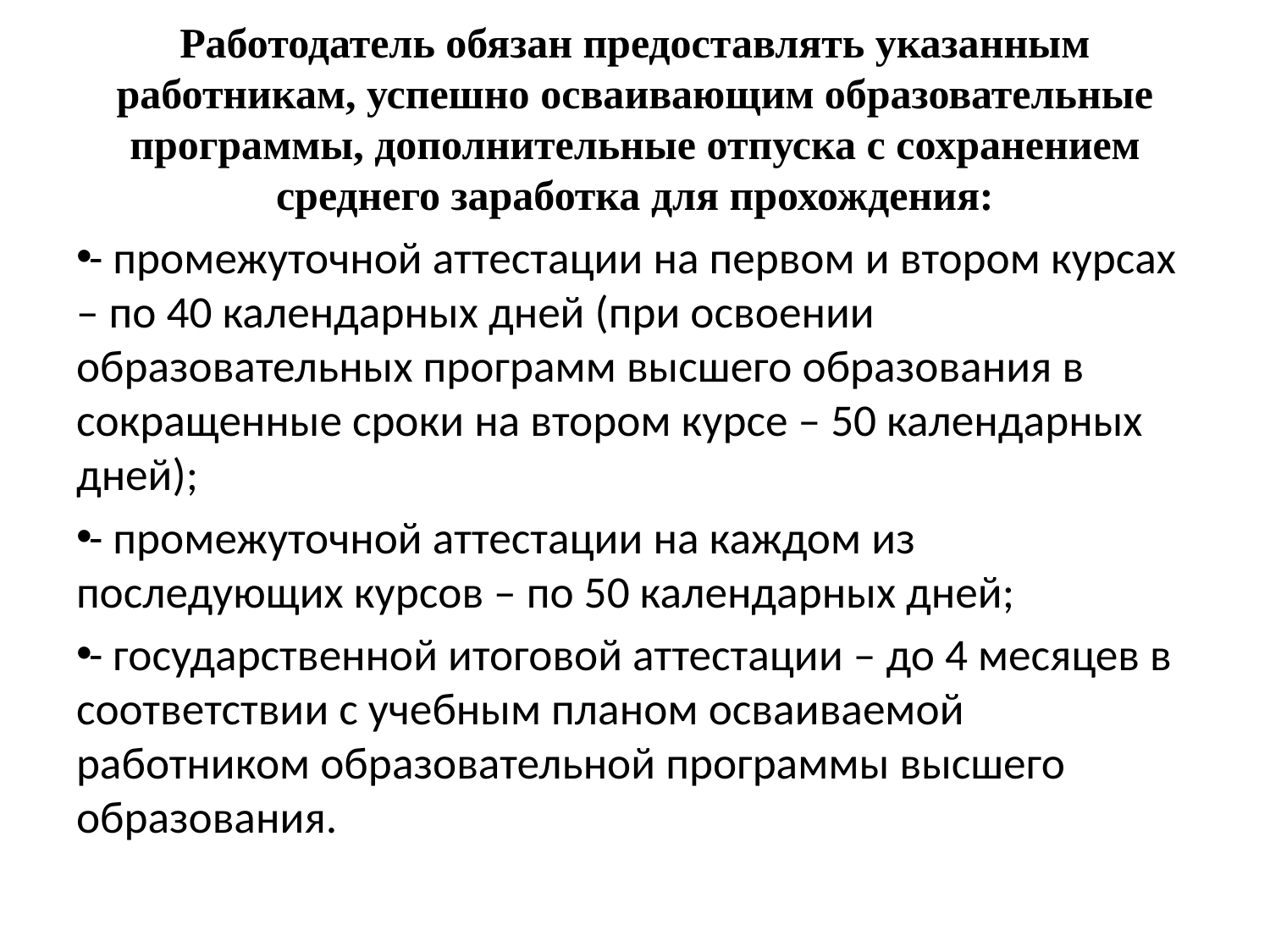

# Работодатель обязан предоставлять указанным работникам, успешно осваивающим образовательные программы, дополнительные отпуска с сохранением среднего заработка для прохождения:
- промежуточной аттестации на первом и втором курсах – по 40 календарных дней (при освоении образовательных программ высшего образования в сокращенные сроки на втором курсе – 50 календарных дней);
- промежуточной аттестации на каждом из последующих курсов – по 50 календарных дней;
- государственной итоговой аттестации – до 4 месяцев в соответствии с учебным планом осваиваемой работником образовательной программы высшего образования.